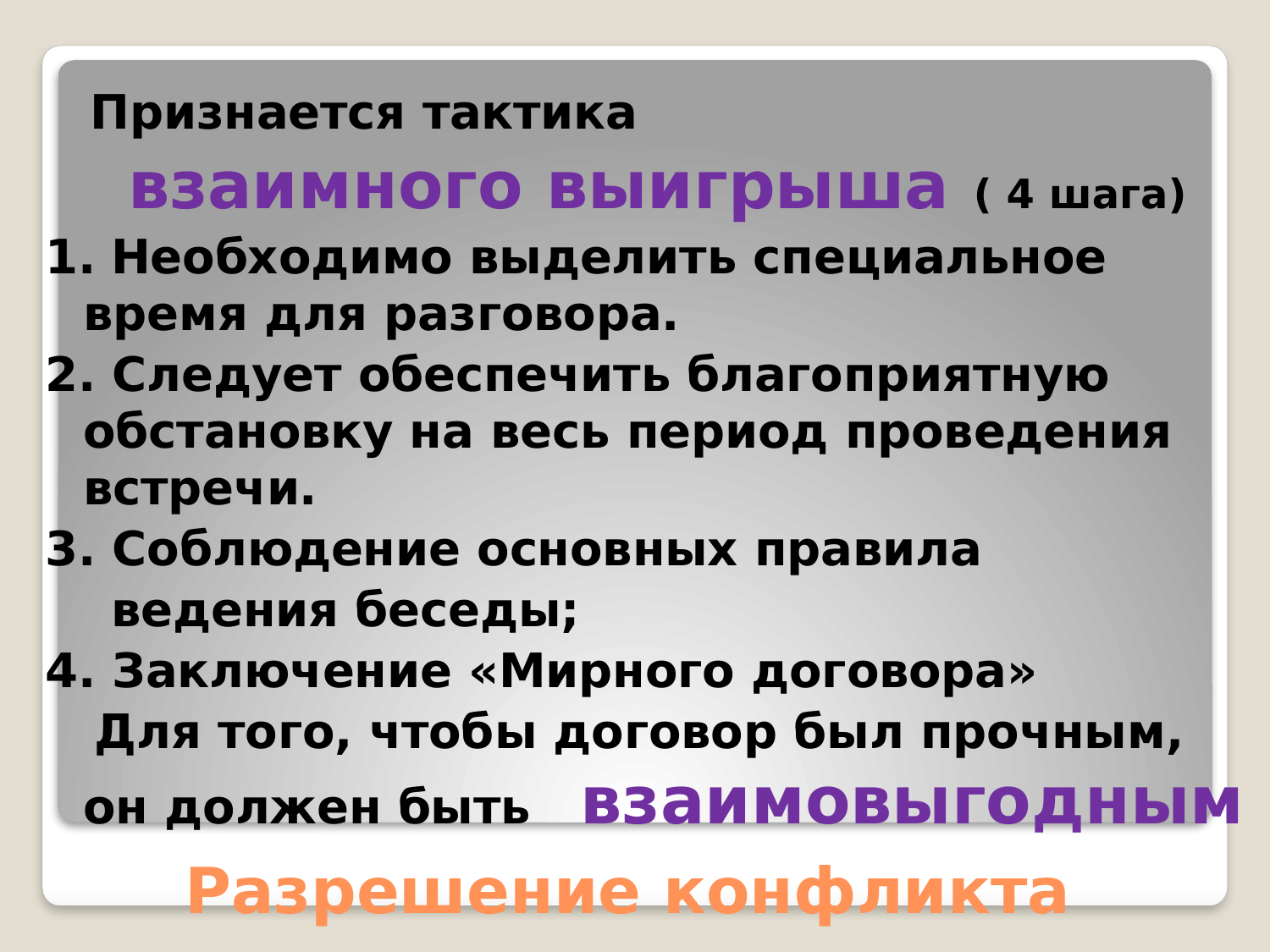

Признается тактика
     взаимного выигрыша ( 4 шага)
1. Необходимо выделить специальное время для разговора.
2. Следует обеспечить благоприятную обстановку на весь период проведения встречи.
3. Соблюдение основных правила
    ведения беседы;
4. Заключение «Мирного договора»
   Для того, чтобы договор был прочным, он должен быть   взаимовыгодным
# Разрешение конфликта